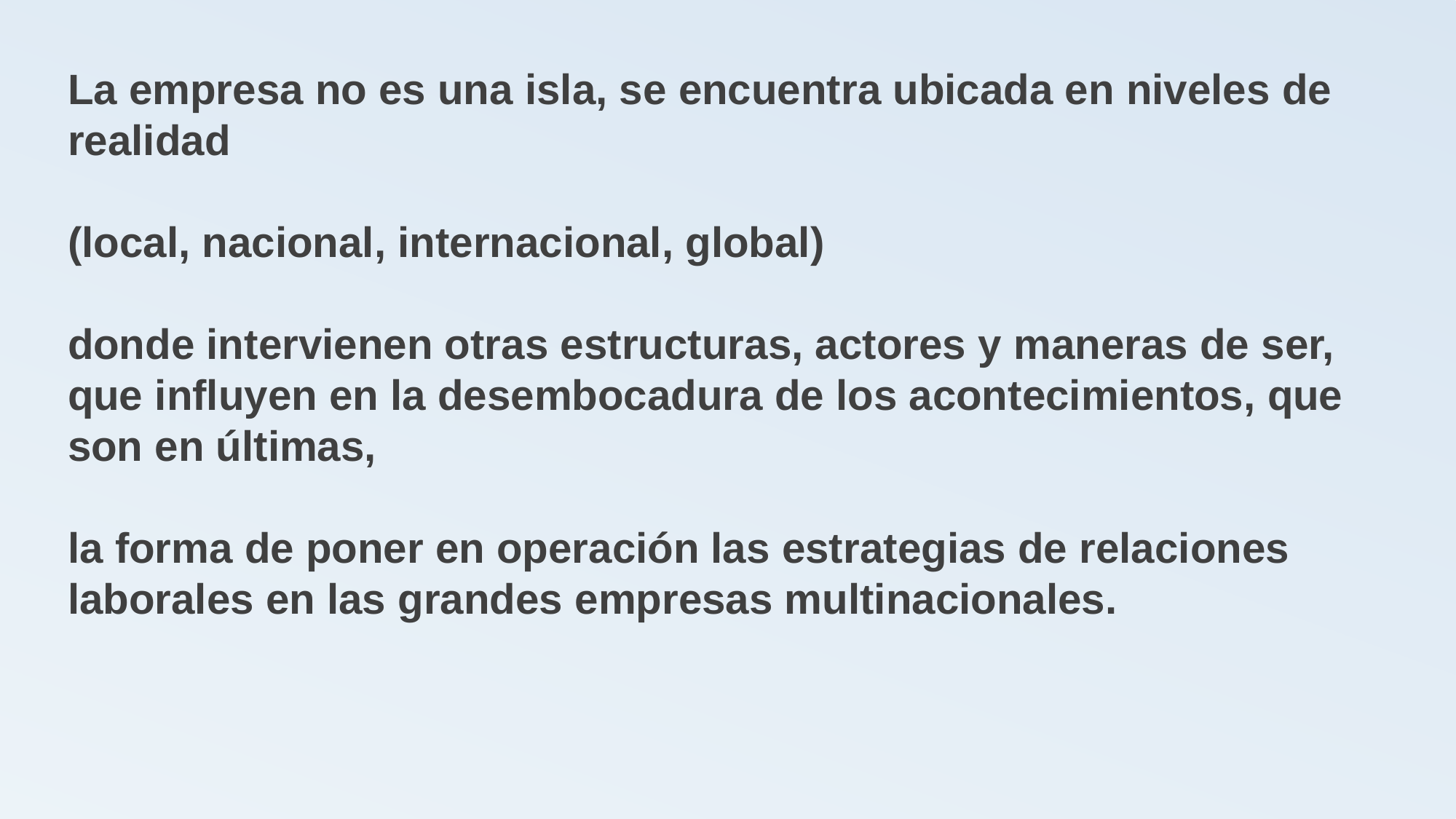

La empresa no es una isla, se encuentra ubicada en niveles de realidad

(local, nacional, internacional, global)

donde intervienen otras estructuras, actores y maneras de ser, que influyen en la desembocadura de los acontecimientos, que son en últimas,

la forma de poner en operación las estrategias de relaciones laborales en las grandes empresas multinacionales.